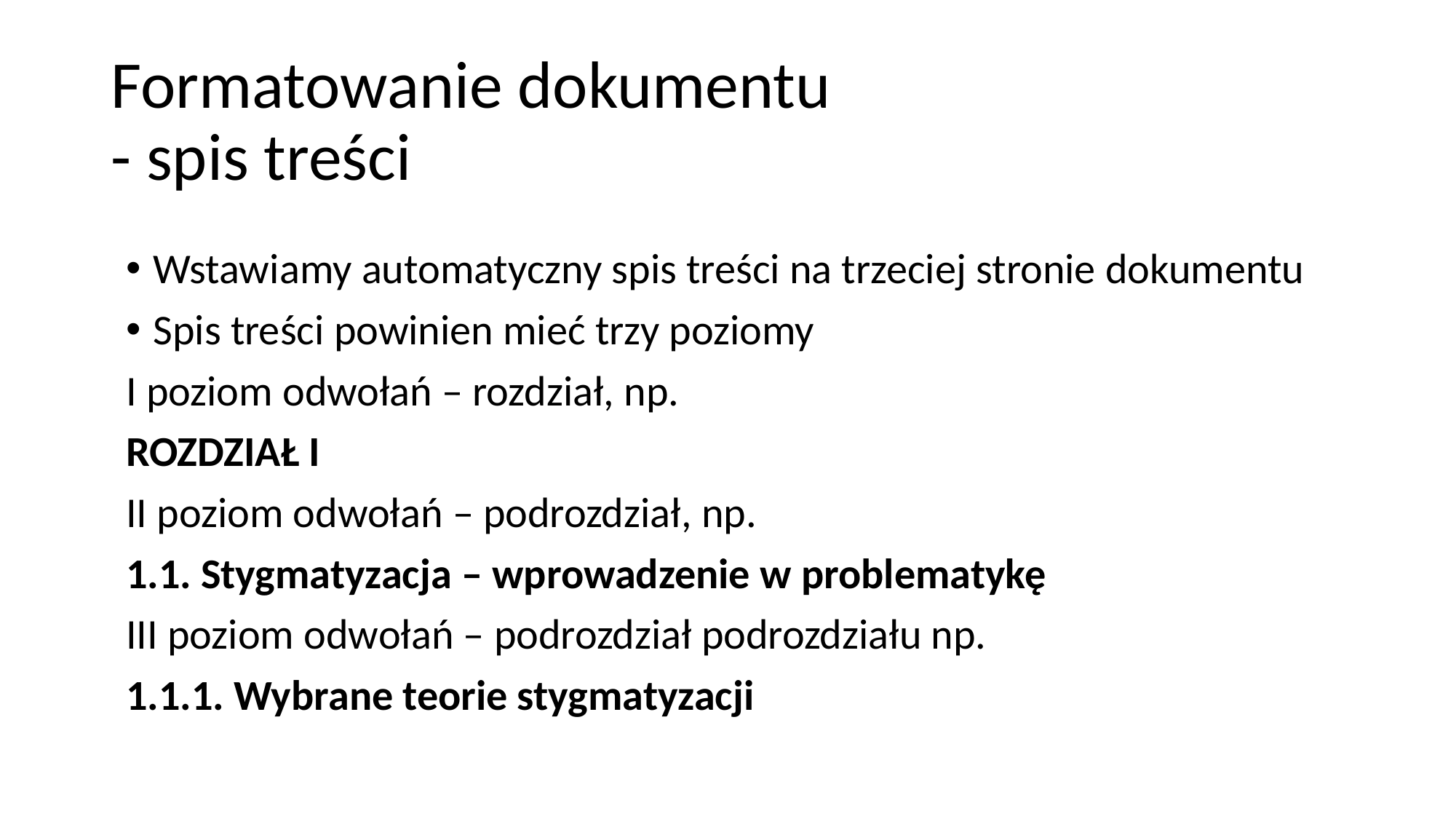

# Formatowanie dokumentu - spis treści
Wstawiamy automatyczny spis treści na trzeciej stronie dokumentu
Spis treści powinien mieć trzy poziomy
I poziom odwołań – rozdział, np.
ROZDZIAŁ I
II poziom odwołań – podrozdział, np.
1.1. Stygmatyzacja – wprowadzenie w problematykę
III poziom odwołań – podrozdział podrozdziału np.
1.1.1. Wybrane teorie stygmatyzacji